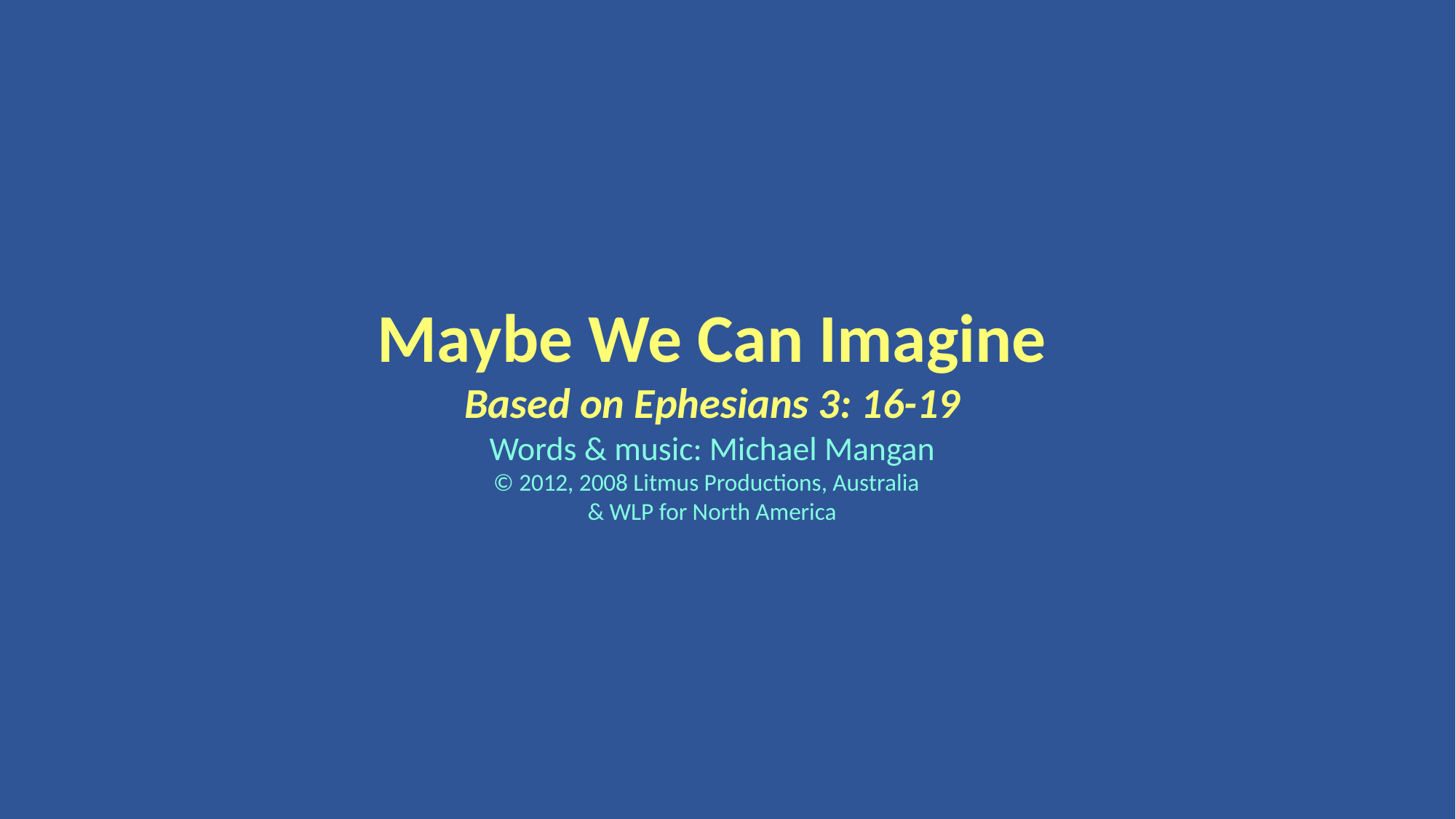

Maybe We Can Imagine
Based on Ephesians 3: 16-19
Words & music: Michael Mangan
© 2012, 2008 Litmus Productions, Australia
& WLP for North America